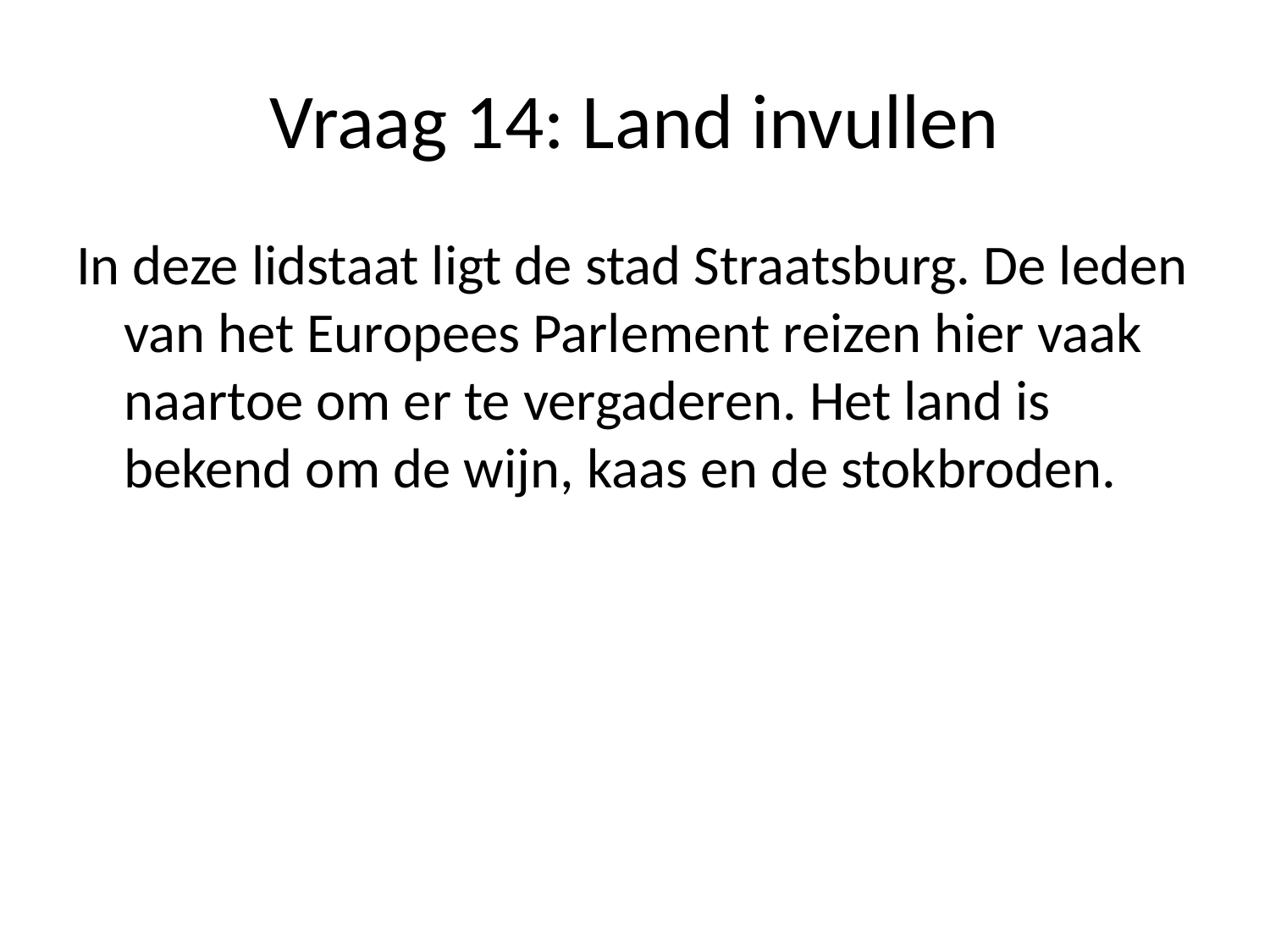

# Vraag 14: Land invullen
In deze lidstaat ligt de stad Straatsburg. De leden van het Europees Parlement reizen hier vaak naartoe om er te vergaderen. Het land is bekend om de wijn, kaas en de stokbroden.